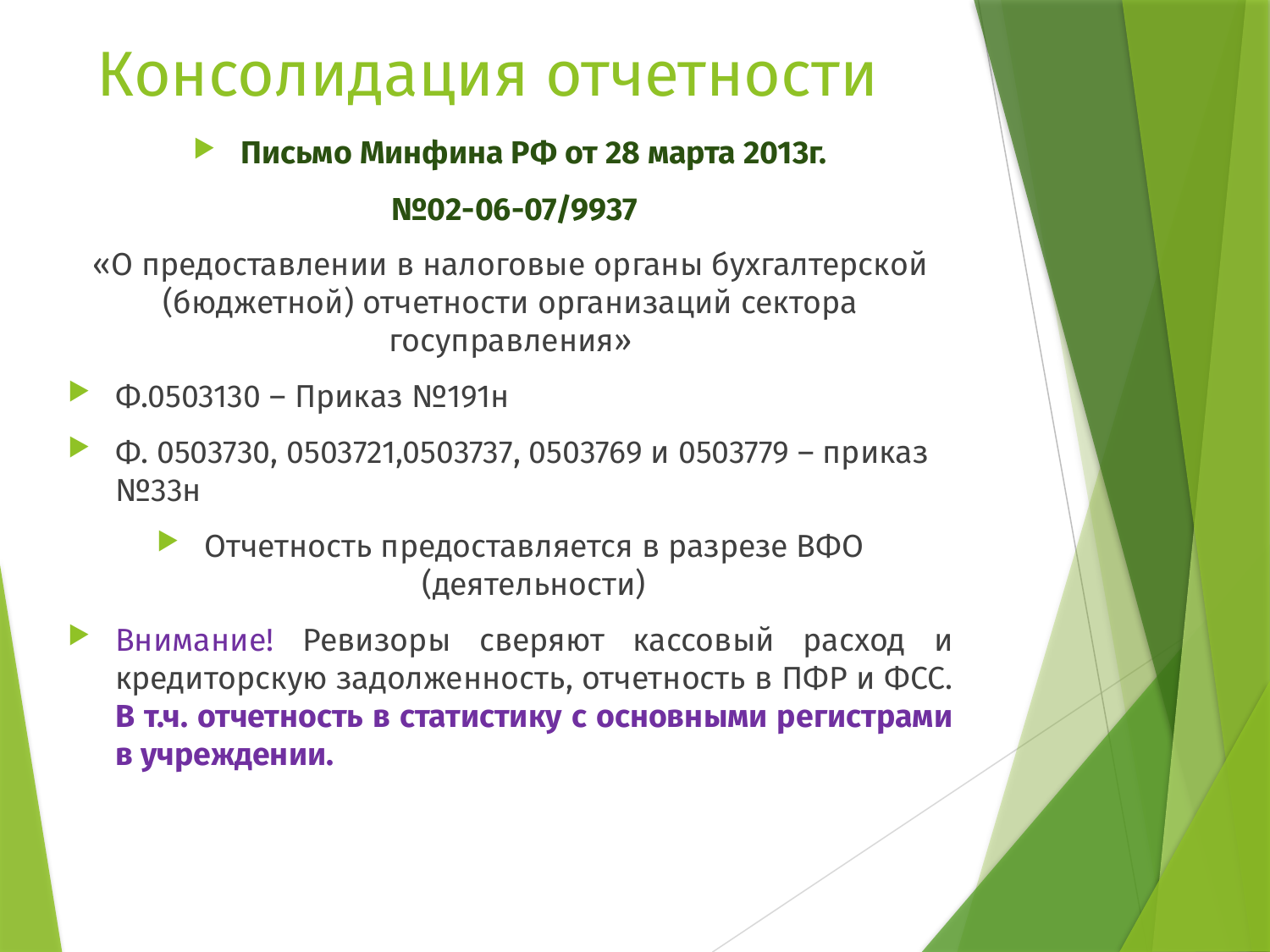

# Консолидация отчетности
Письмо Минфина РФ от 28 марта 2013г.
 №02-06-07/9937
«О предоставлении в налоговые органы бухгалтерской (бюджетной) отчетности организаций сектора госуправления»
Ф.0503130 – Приказ №191н
Ф. 0503730, 0503721,0503737, 0503769 и 0503779 – приказ №33н
Отчетность предоставляется в разрезе ВФО (деятельности)
Внимание! Ревизоры сверяют кассовый расход и кредиторскую задолженность, отчетность в ПФР и ФСС. В т.ч. отчетность в статистику с основными регистрами в учреждении.